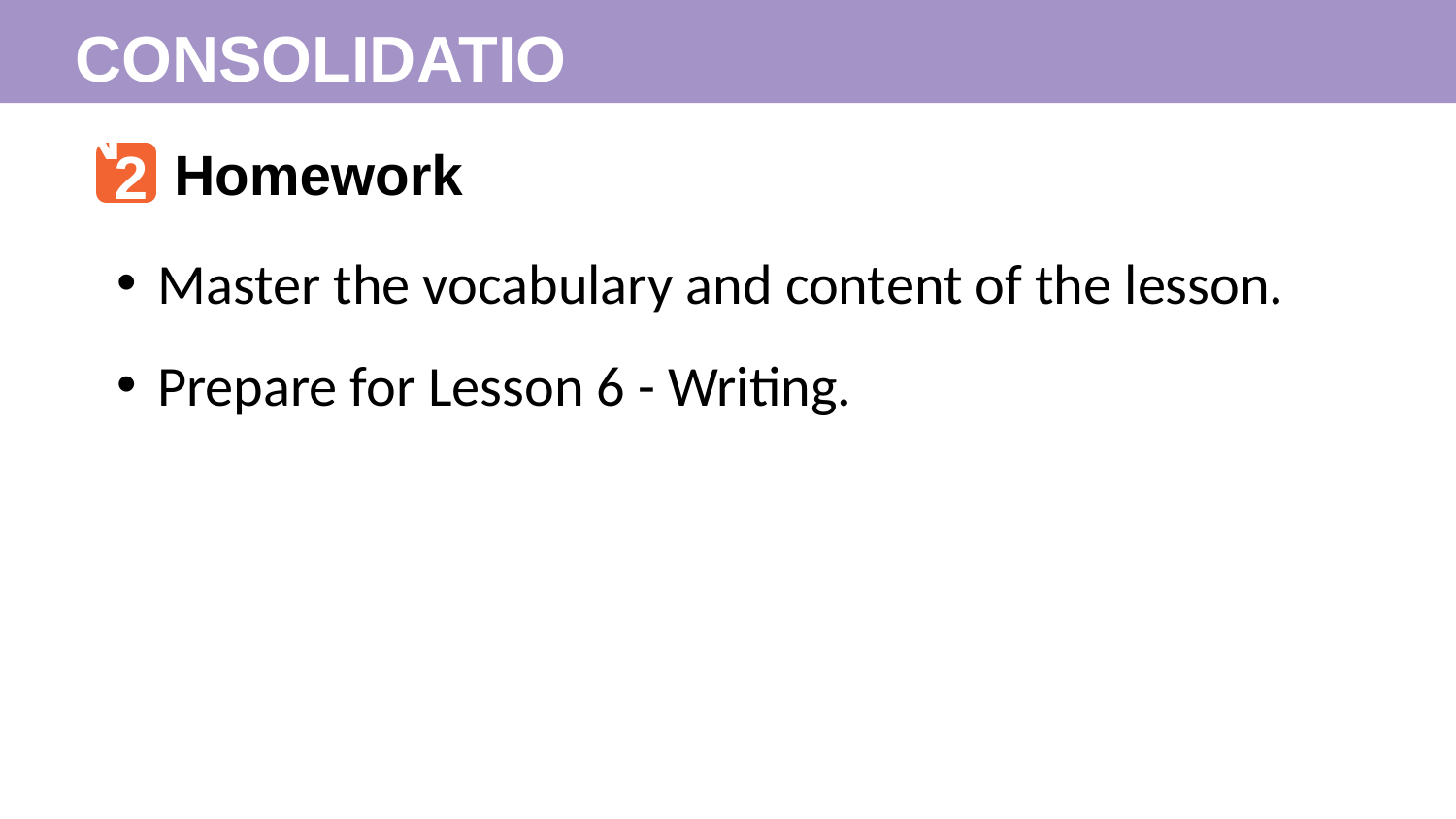

CONSOLIDATION
2
Homework

Master the vocabulary and content of the lesson.
Prepare for Lesson 6 - Writing.